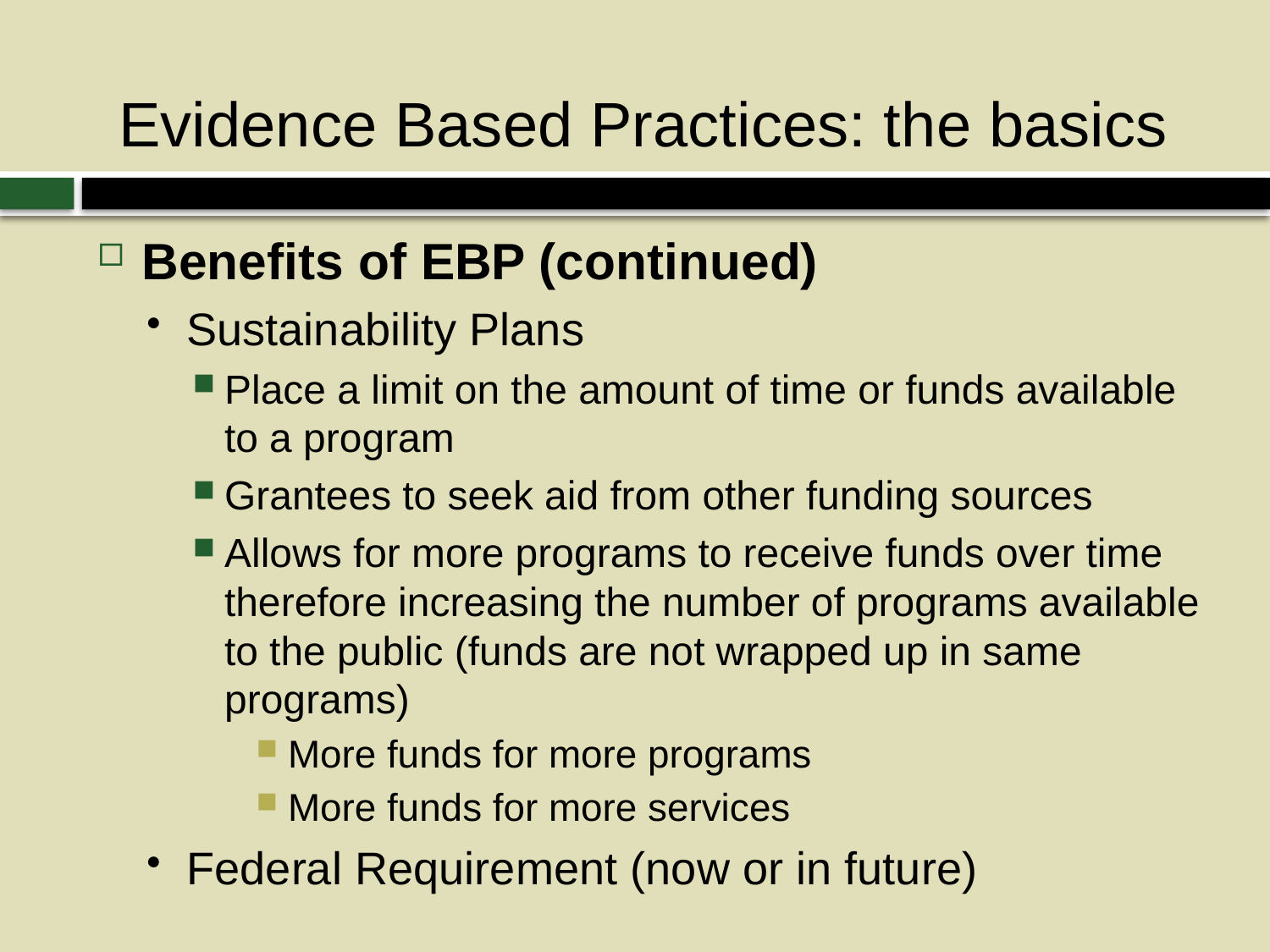

#
Evidence Based Practices: the basics
Benefits of EBP (continued)
Sustainability Plans
Place a limit on the amount of time or funds available to a program
Grantees to seek aid from other funding sources
Allows for more programs to receive funds over time therefore increasing the number of programs available to the public (funds are not wrapped up in same programs)
More funds for more programs
More funds for more services
Federal Requirement (now or in future)